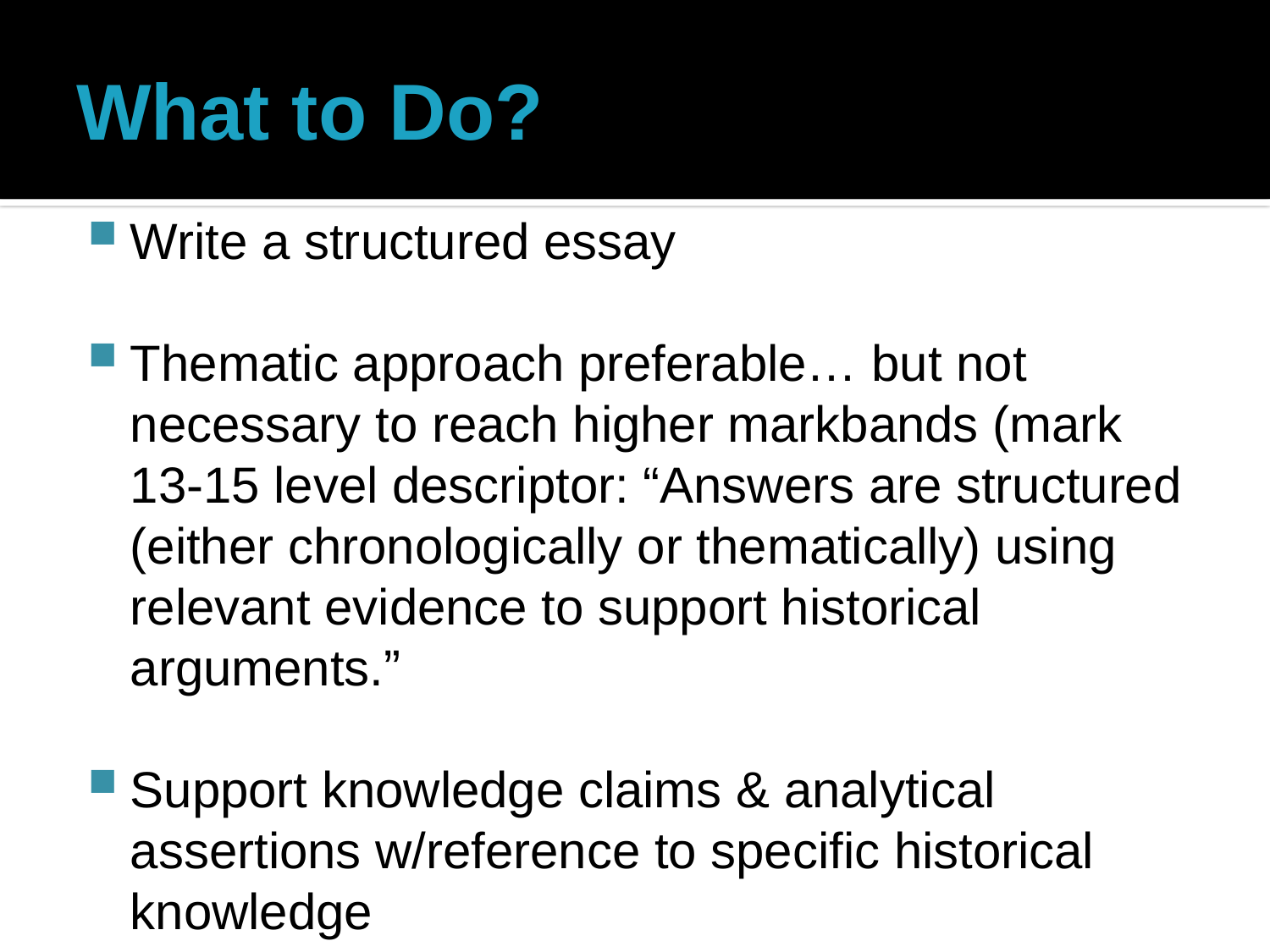

# What to Do?
Write a structured essay

Thematic approach preferable… but not necessary to reach higher markbands (mark 13-15 level descriptor: “Answers are structured (either chronologically or thematically) using relevant evidence to support historical arguments.”

Support knowledge claims & analytical assertions w/reference to specific historical knowledge